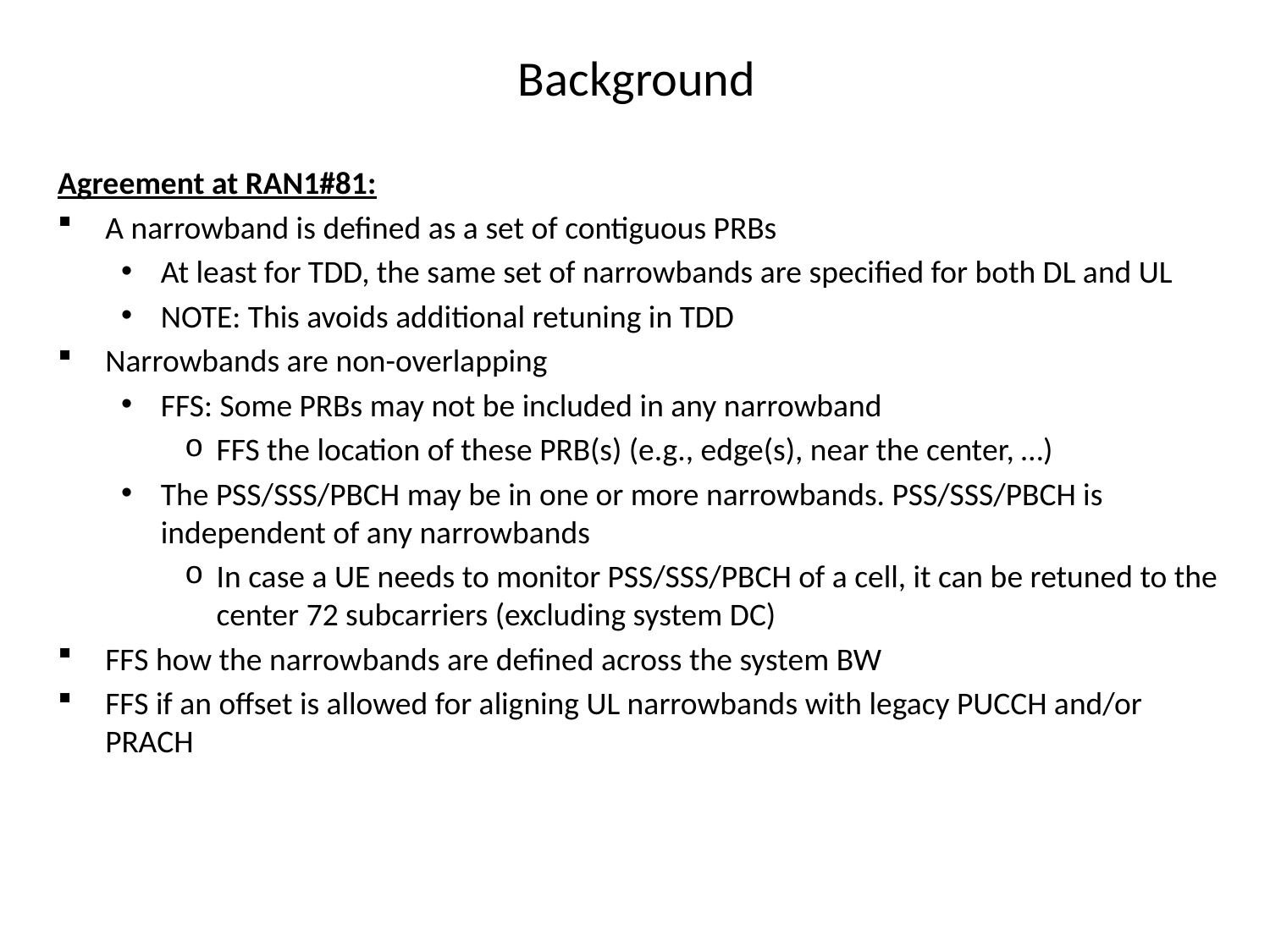

# Background
Agreement at RAN1#81:
A narrowband is defined as a set of contiguous PRBs
At least for TDD, the same set of narrowbands are specified for both DL and UL
NOTE: This avoids additional retuning in TDD
Narrowbands are non-overlapping
FFS: Some PRBs may not be included in any narrowband
FFS the location of these PRB(s) (e.g., edge(s), near the center, …)
The PSS/SSS/PBCH may be in one or more narrowbands. PSS/SSS/PBCH is independent of any narrowbands
In case a UE needs to monitor PSS/SSS/PBCH of a cell, it can be retuned to the center 72 subcarriers (excluding system DC)
FFS how the narrowbands are defined across the system BW
FFS if an offset is allowed for aligning UL narrowbands with legacy PUCCH and/or PRACH